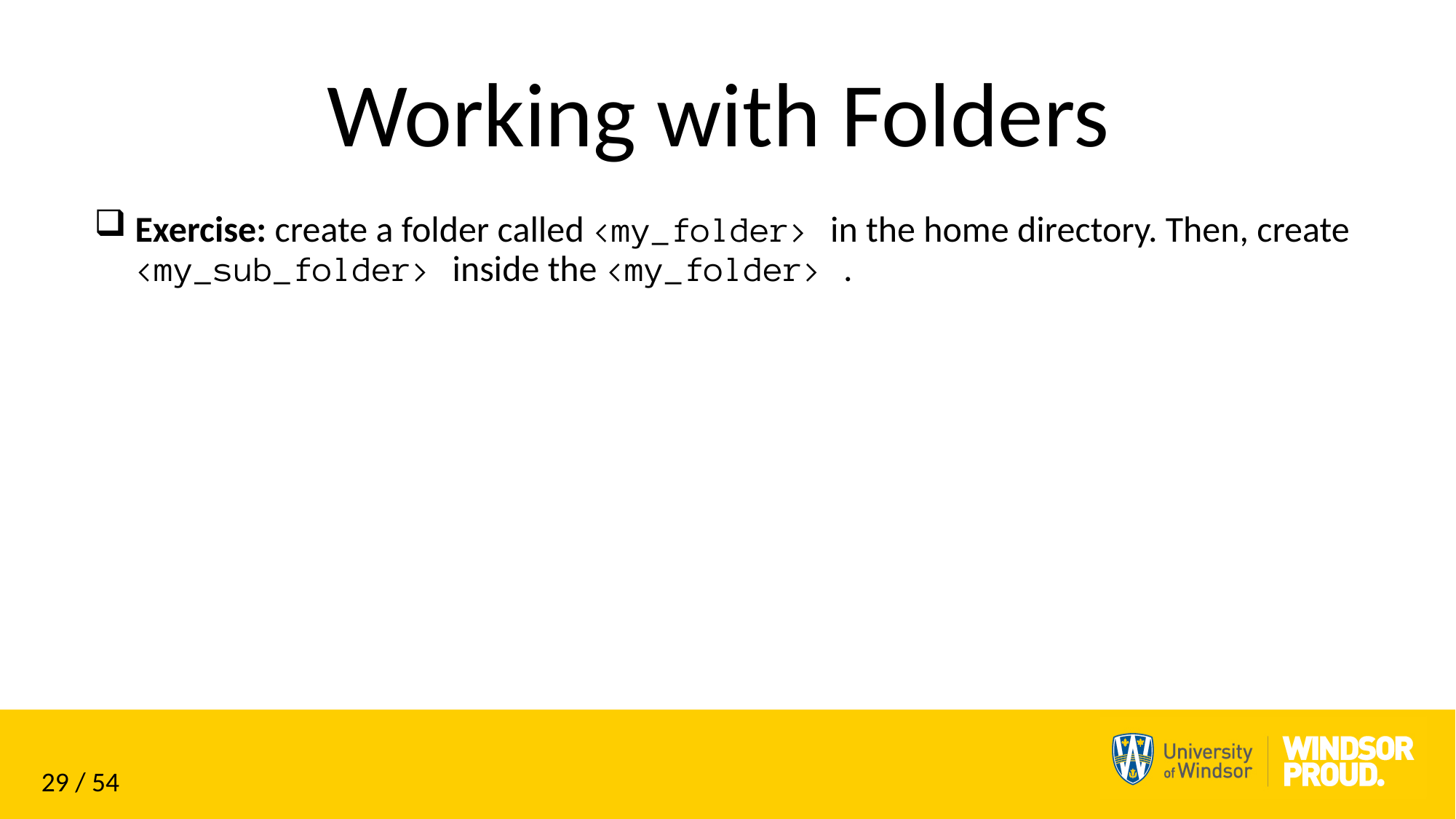

# Working with Folders
Exercise: create a folder called <my_folder> in the home directory. Then, create <my_sub_folder> inside the <my_folder> .

29